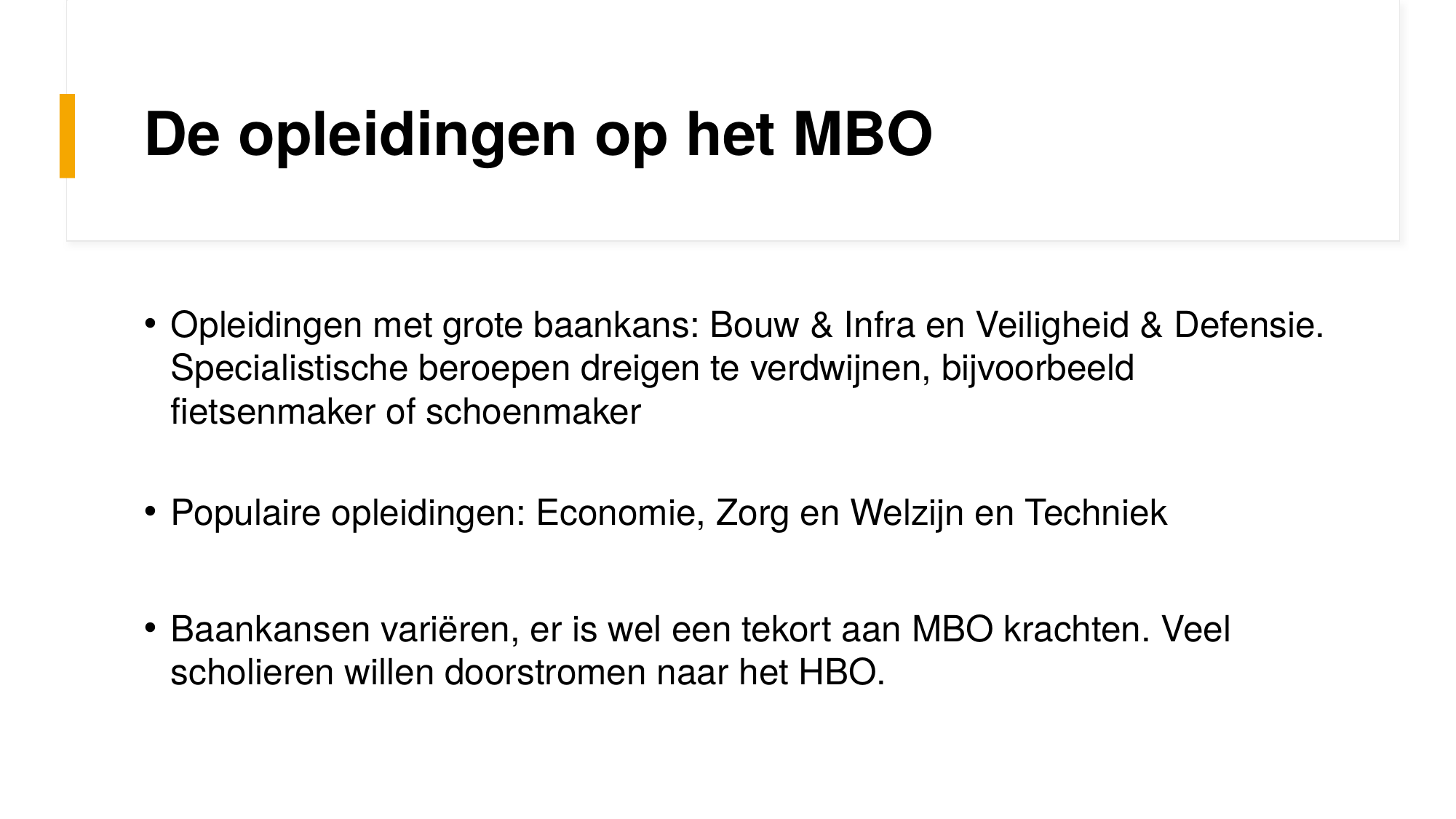

# De opleidingen op het MBO
Opleidingen met grote baankans: Bouw & Infra en Veiligheid & Defensie.
Specialistische beroepen dreigen te verdwijnen, bijvoorbeeld fietsenmaker of schoenmaker
Populaire opleidingen: Economie, Zorg en Welzijn en Techniek

Baankansen variëren, er is wel een tekort aan MBO krachten. Veel scholieren willen doorstromen naar het HBO.